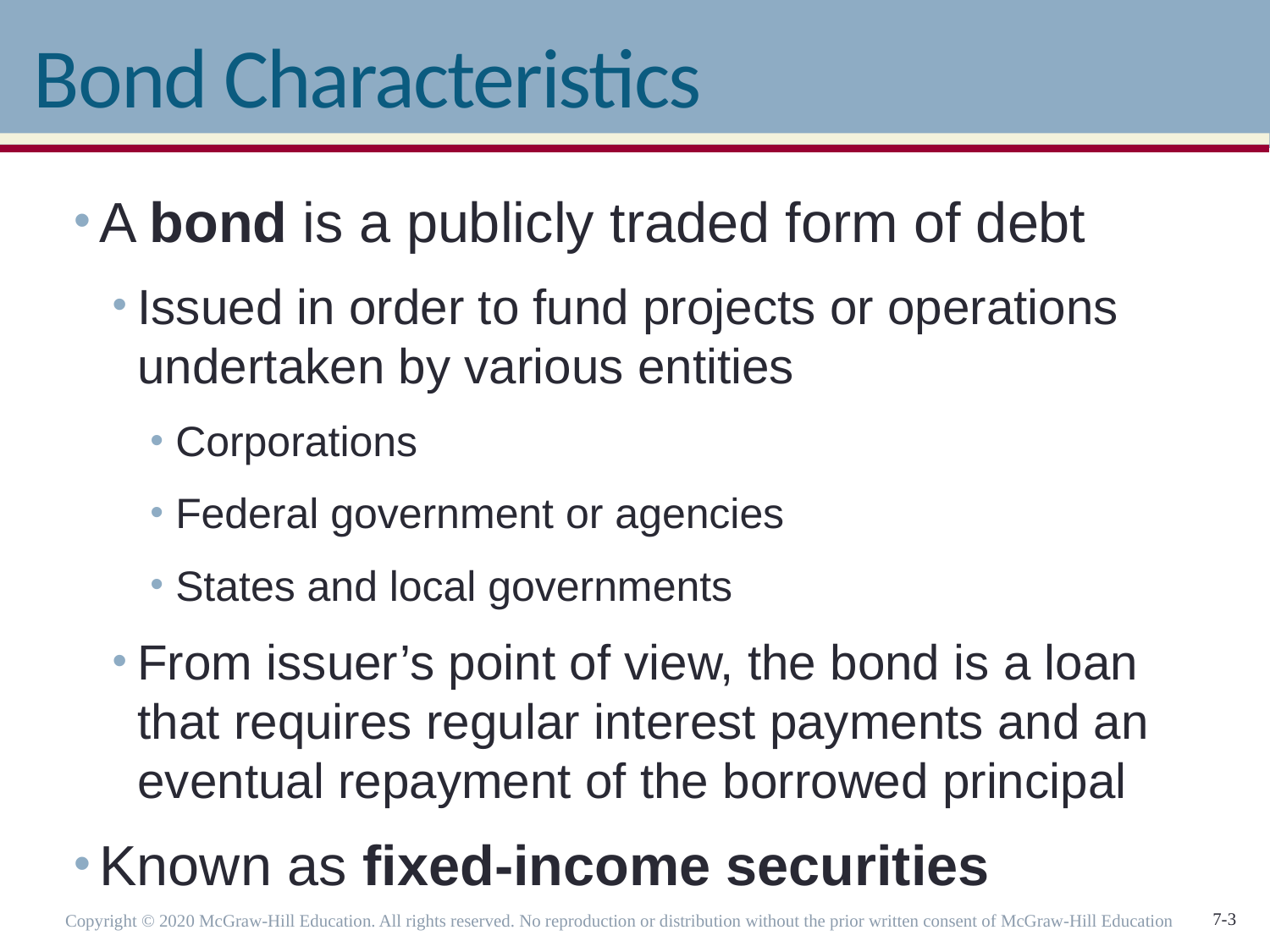

# Bond Characteristics
A bond is a publicly traded form of debt
Issued in order to fund projects or operations undertaken by various entities
Corporations
Federal government or agencies
States and local governments
From issuer’s point of view, the bond is a loan that requires regular interest payments and an eventual repayment of the borrowed principal
Known as fixed-income securities
Copyright © 2020 McGraw-Hill Education. All rights reserved. No reproduction or distribution without the prior written consent of McGraw-Hill Education